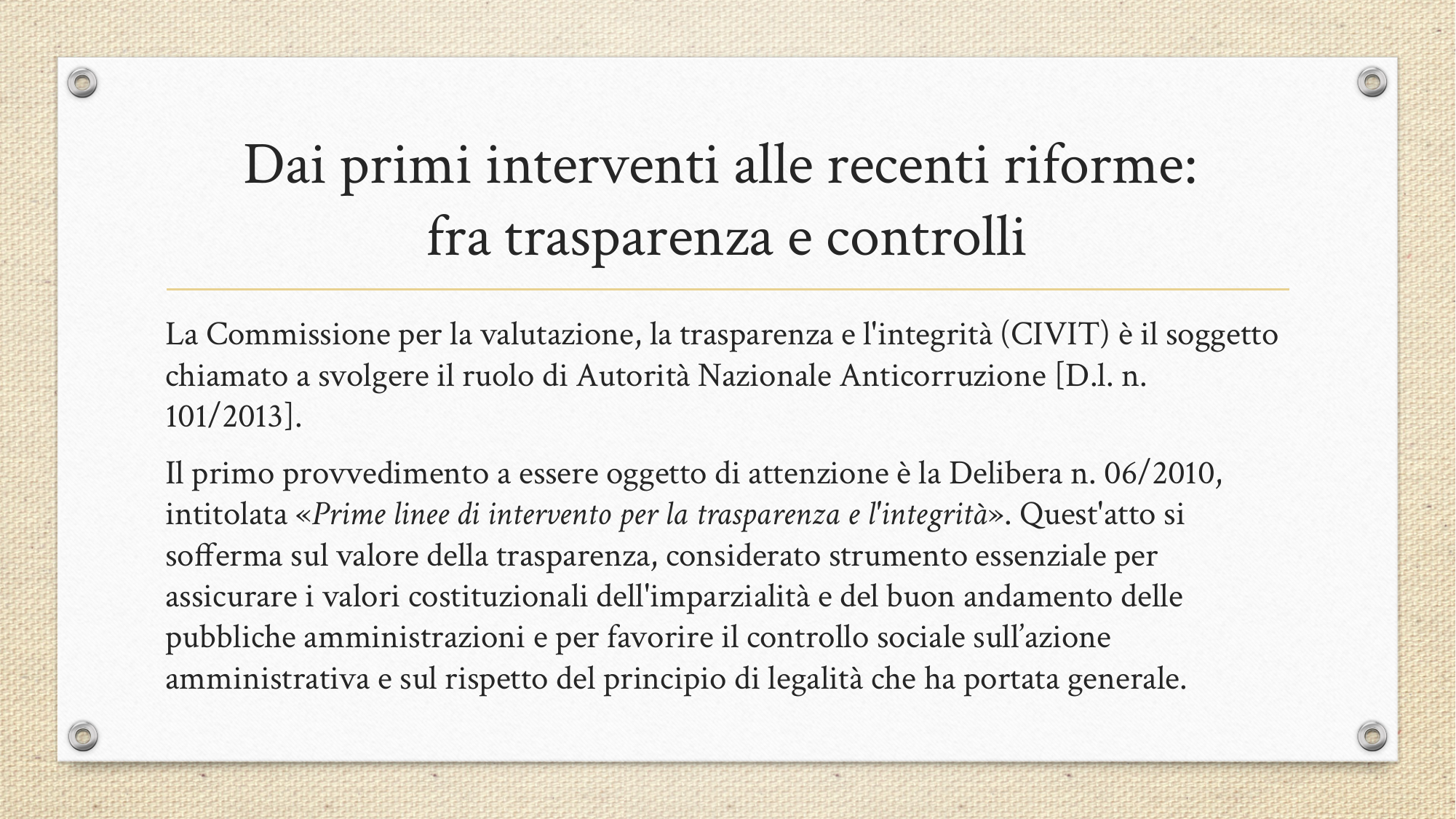

# Dai primi interventi alle recenti riforme: fra trasparenza e controlli
La Commissione per la valutazione, la trasparenza e l'integrità (CIVIT) è il soggetto chiamato a svolgere il ruolo di Autorità Nazionale Anticorruzione [D.l. n. 101/2013].
Il primo provvedimento a essere oggetto di attenzione è la Delibera n. 06/2010, intitolata «Prime linee di intervento per la trasparenza e l'integrità». Quest'atto si sofferma sul valore della trasparenza, considerato strumento essenziale per assicurare i valori costituzionali dell'imparzialità e del buon andamento delle pubbliche amministrazioni e per favorire il controllo sociale sull’azione amministrativa e sul rispetto del principio di legalità che ha portata generale.